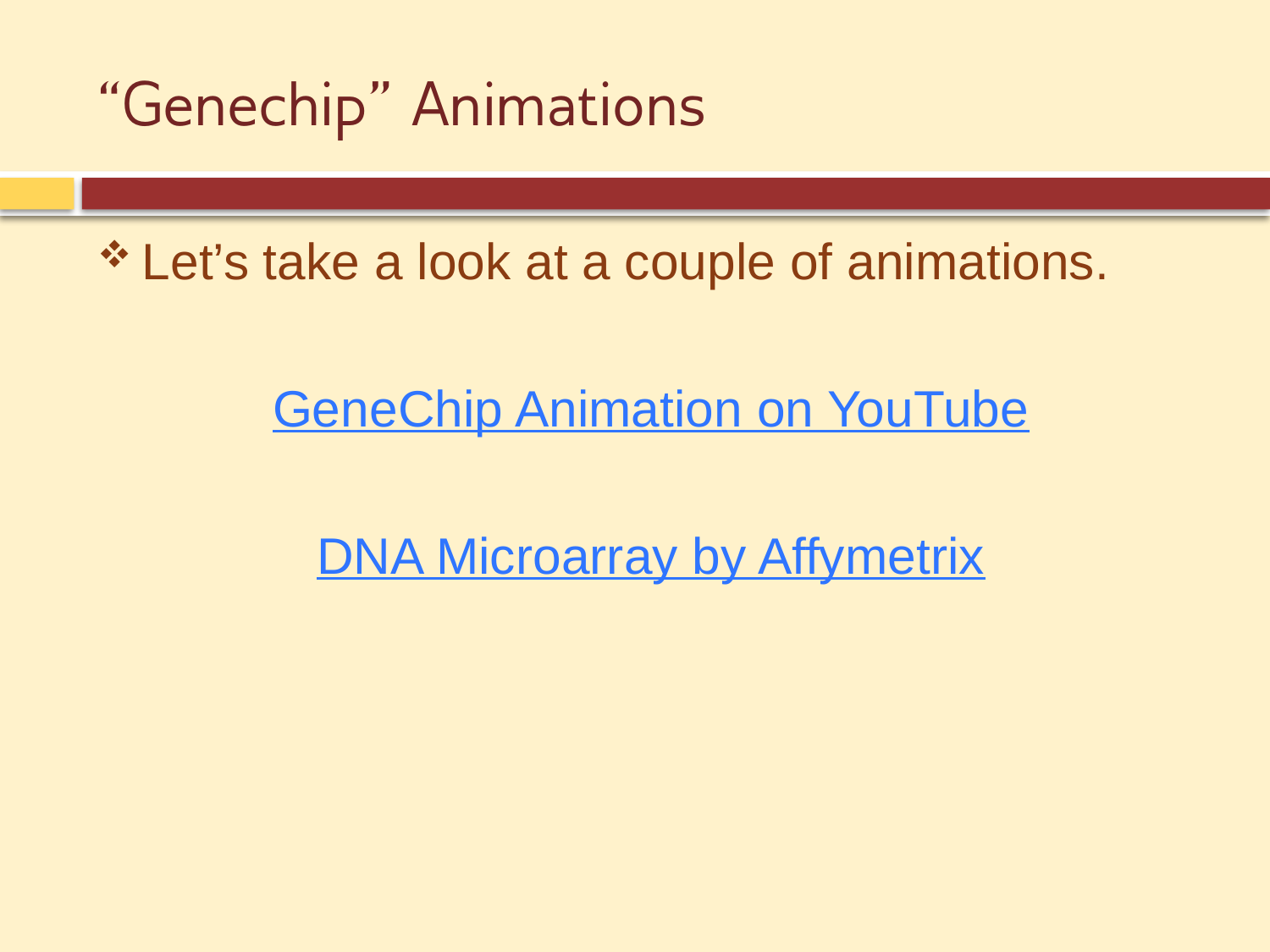

# “Genechip” Animations
Let’s take a look at a couple of animations.

GeneChip Animation on YouTube

DNA Microarray by Affymetrix